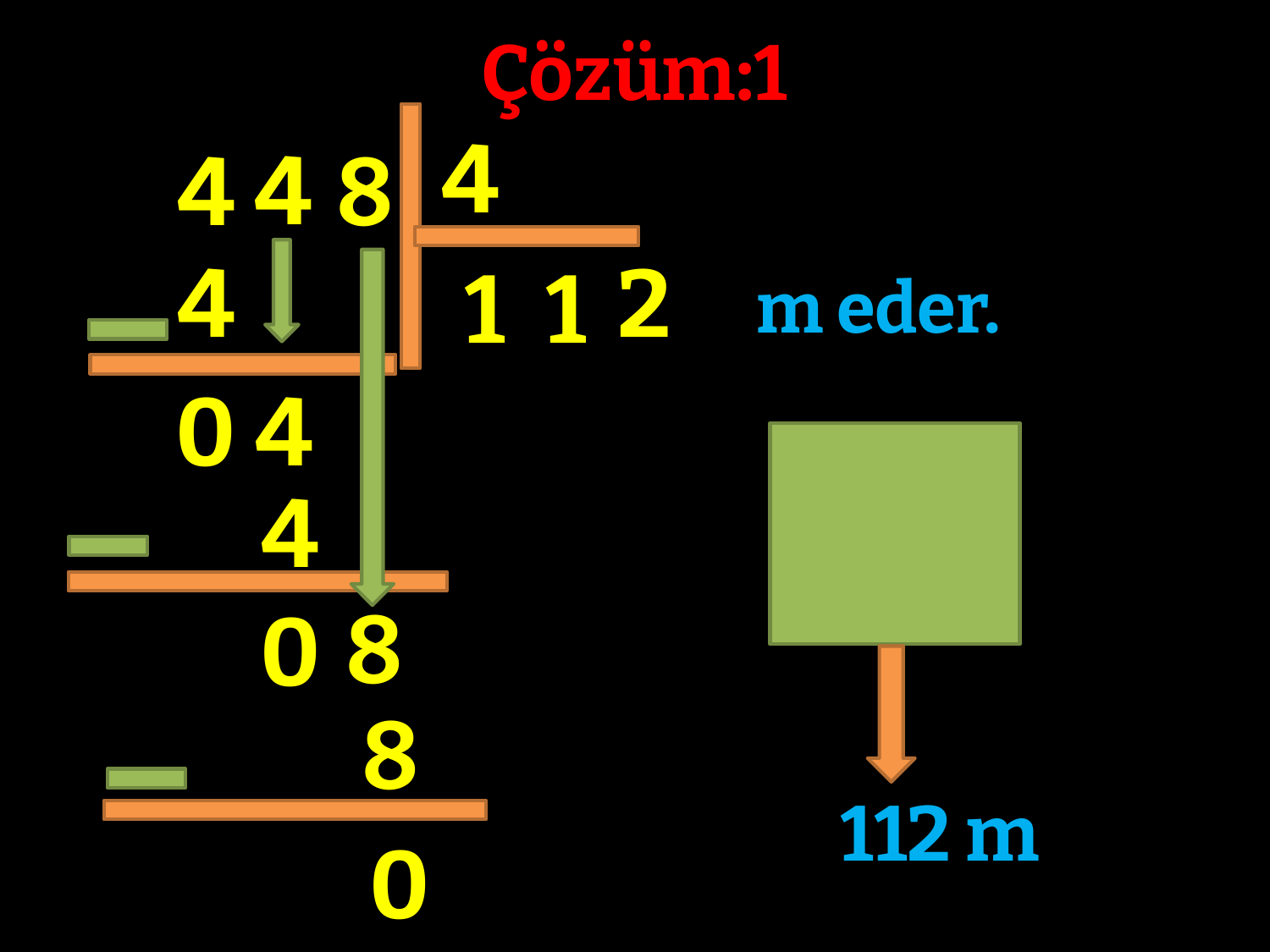

Çözüm:1
4
4
4
8

4
2

1
1

m eder.

#

0
4

4

8
0

8

112 m
0